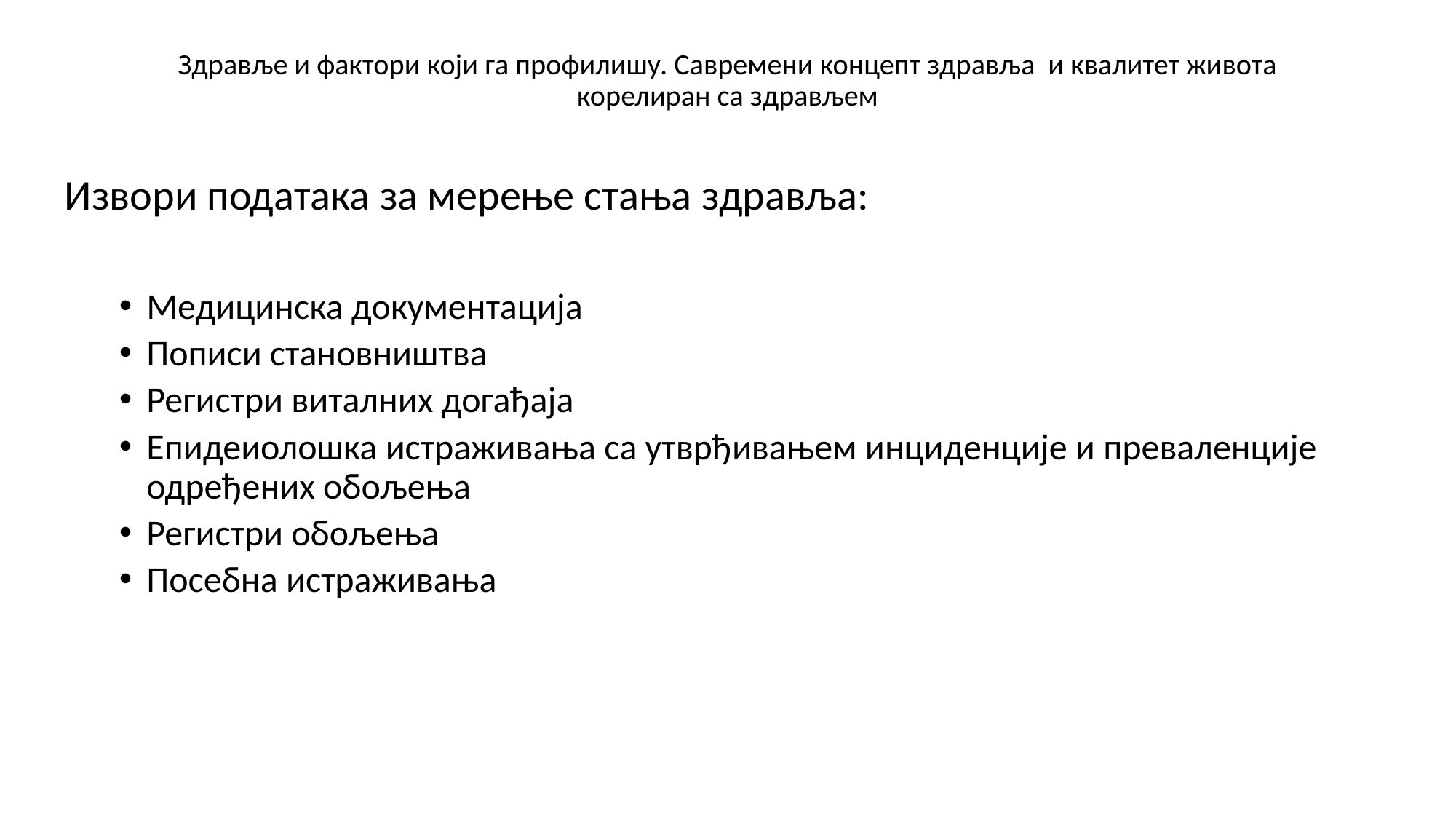

# Здравље и фактори који га профилишу. Савремени концепт здравља  и квалитет живота корелиран са здрављем
Извори података за мерење стања здравља:

Медицинска документација
Пописи становништва
Регистри виталних догађаја
Епидеиолошка истраживања са утврђивањем инциденције и преваленције одређених обољења
Регистри обољења
Посебна истраживања